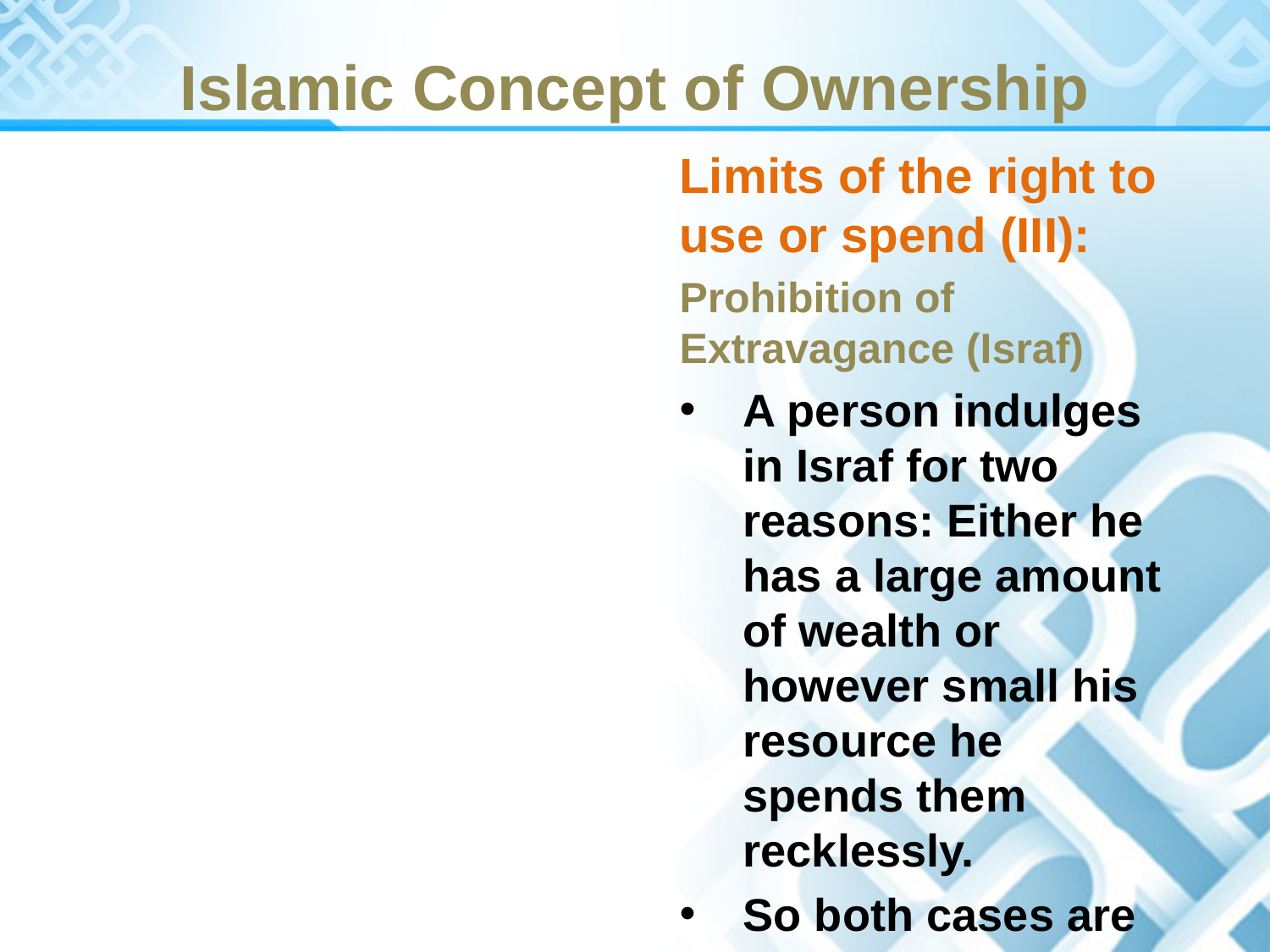

Islamic Concept of Ownership
Limits of the right to use or spend (III):
Prohibition of Extravagance (Israf)
A person indulges in Israf for two reasons: Either he has a large amount of wealth or however small his resource he spends them recklessly.
So both cases are forbidden in Islam